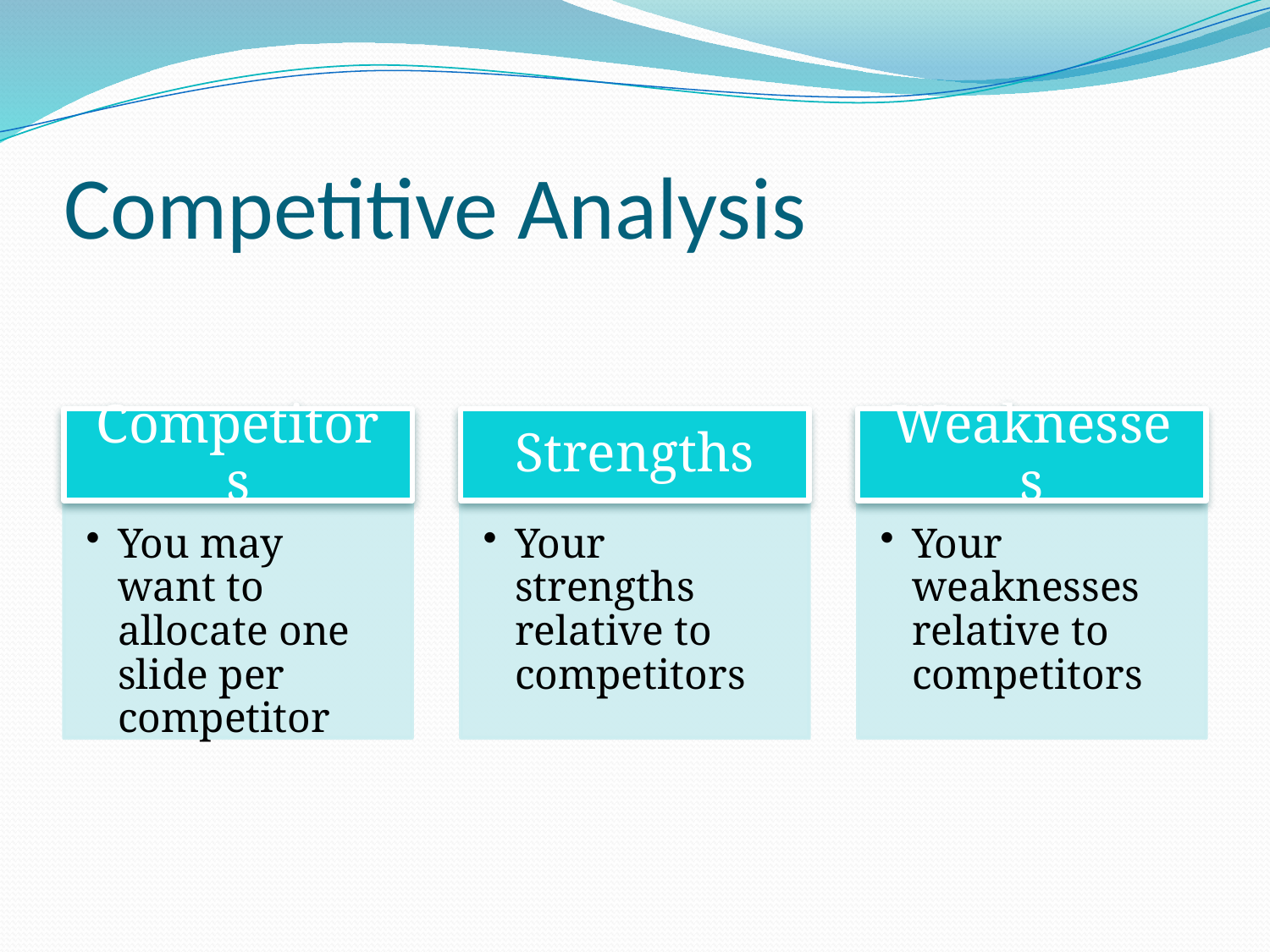

# Competitive Analysis
You may want to allocate one slide per competitor
Competitors
Your strengths relative to competitors
Strengths
Your weaknesses relative to competitors
Weaknesses